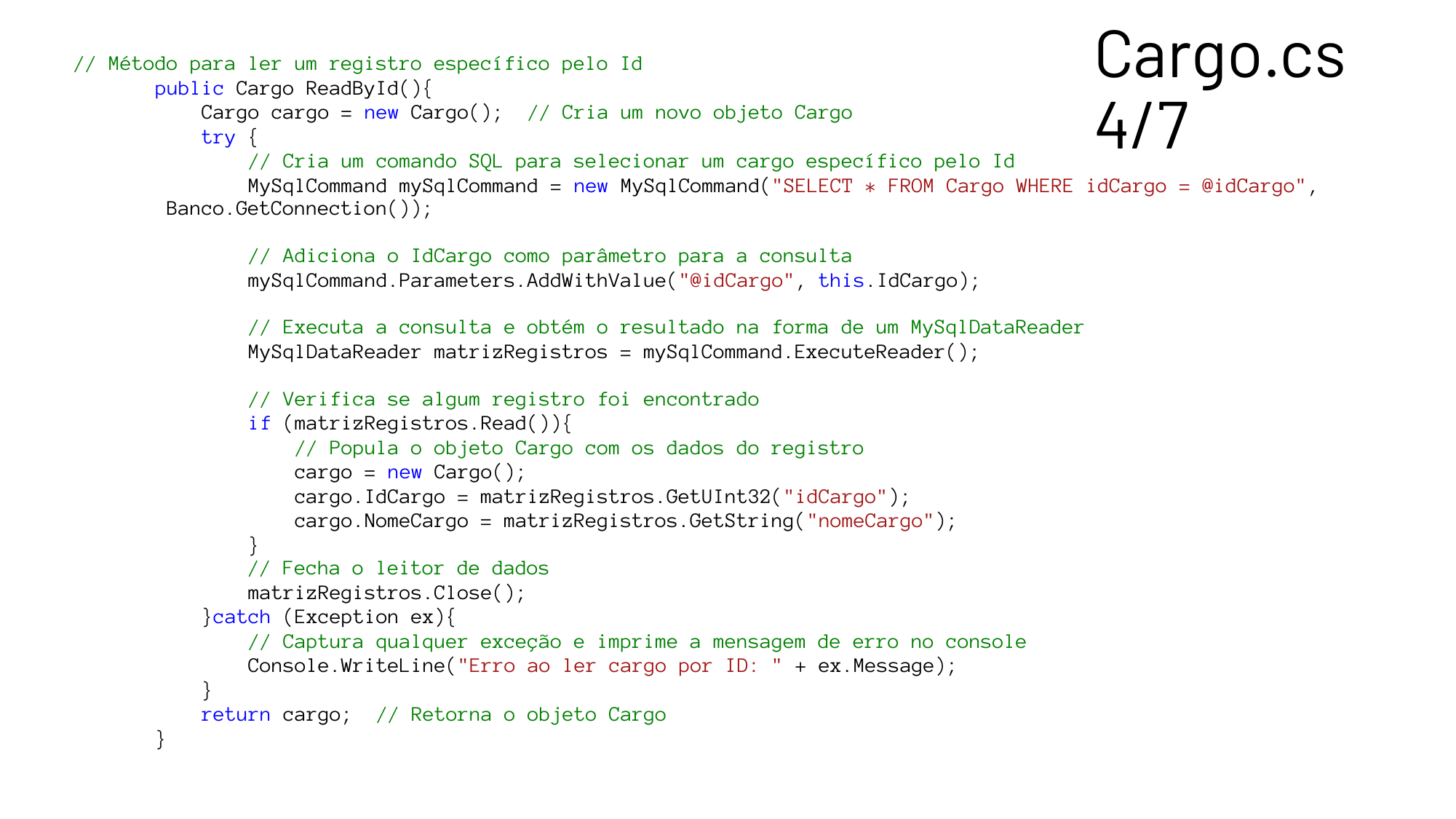

# Cargo.cs 4/7
 // Método para ler um registro específico pelo Id
        public Cargo ReadById(){
            Cargo cargo = new Cargo();  // Cria um novo objeto Cargo
            try {
                // Cria um comando SQL para selecionar um cargo específico pelo Id
                MySqlCommand mySqlCommand = new MySqlCommand("SELECT * FROM Cargo WHERE idCargo = @idCargo",                  Banco.GetConnection());
                // Adiciona o IdCargo como parâmetro para a consulta
                mySqlCommand.Parameters.AddWithValue("@idCargo", this.IdCargo);
                // Executa a consulta e obtém o resultado na forma de um MySqlDataReader
                MySqlDataReader matrizRegistros = mySqlCommand.ExecuteReader();
                // Verifica se algum registro foi encontrado
                if (matrizRegistros.Read()){
                    // Popula o objeto Cargo com os dados do registro
                    cargo = new Cargo();
                    cargo.IdCargo = matrizRegistros.GetUInt32("idCargo");
                    cargo.NomeCargo = matrizRegistros.GetString("nomeCargo");
                }
                // Fecha o leitor de dados
                matrizRegistros.Close();
            }catch (Exception ex){
                // Captura qualquer exceção e imprime a mensagem de erro no console
                Console.WriteLine("Erro ao ler cargo por ID: " + ex.Message);
            }
            return cargo;  // Retorna o objeto Cargo
        }